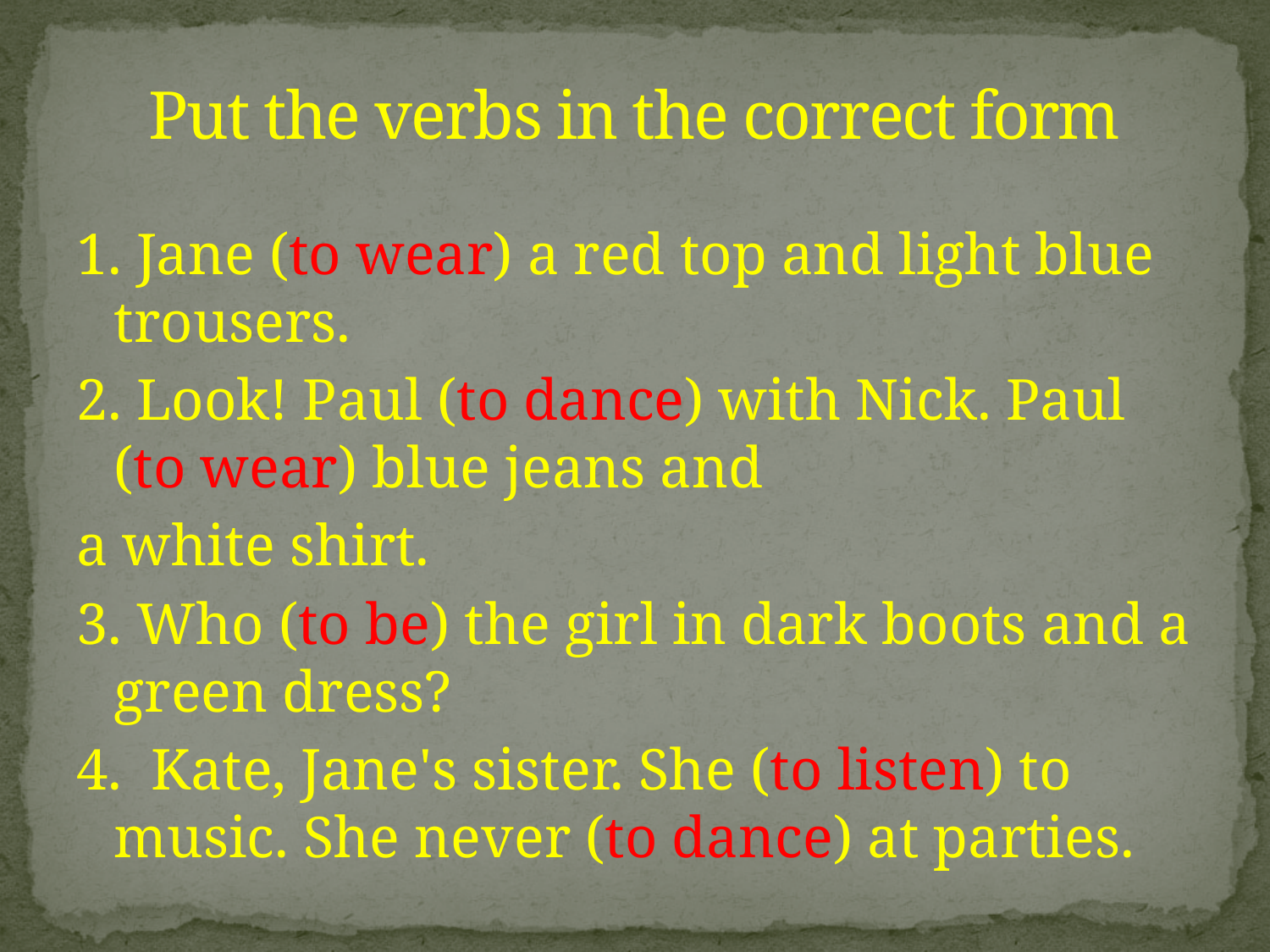

# Put the verbs in the correct form
1. Jane (to wear) a red top and light blue trousers.
2. Look! Paul (to dance) with Nick. Paul (to wear) blue jeans and
a white shirt.
3. Who (to be) the girl in dark boots and a green dress?
4.  Kate, Jane's sister. She (to listen) to music. She never (to dance) at parties.